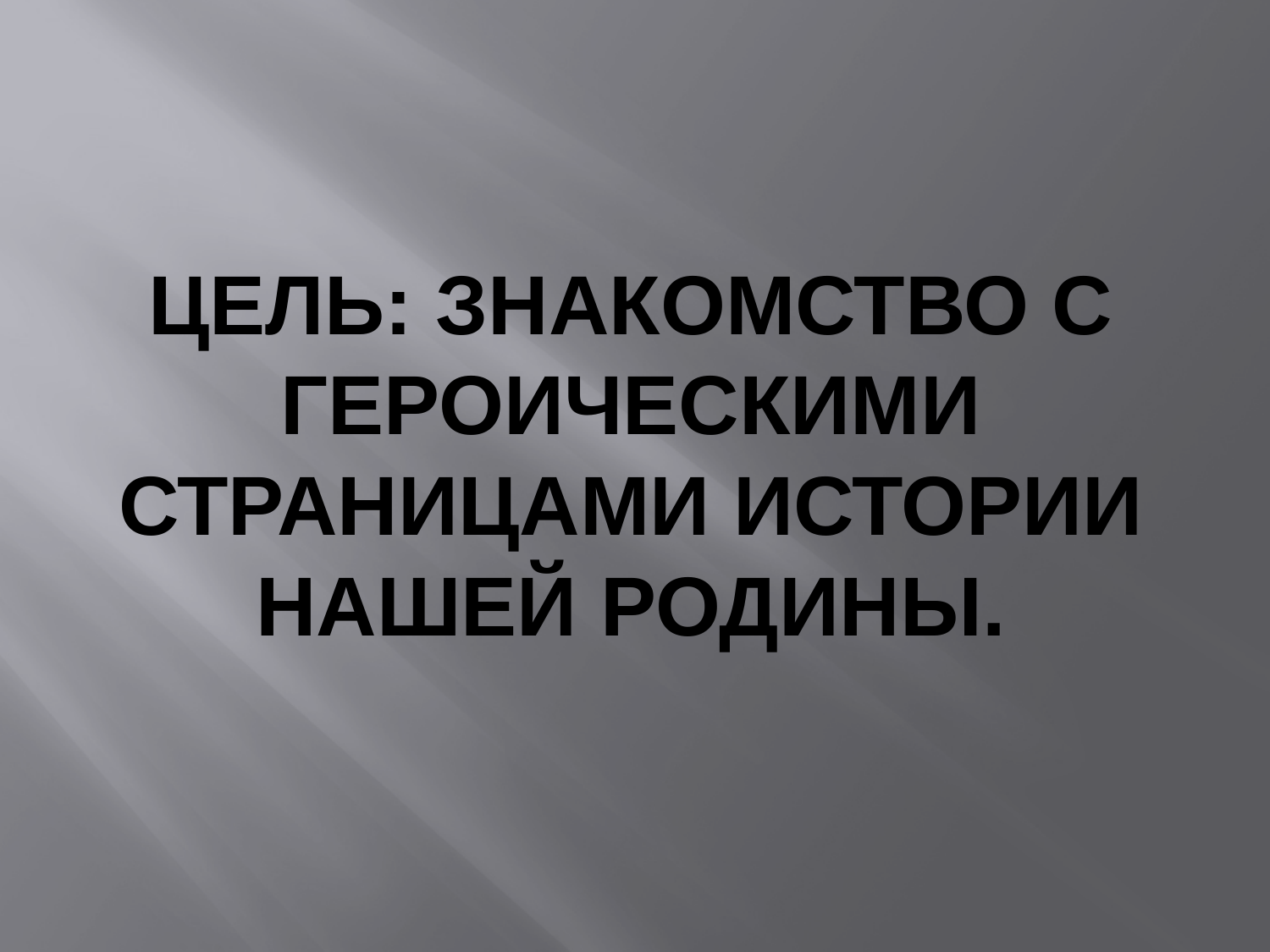

# Цель: знакомство с героическими страницами истории нашей Родины.